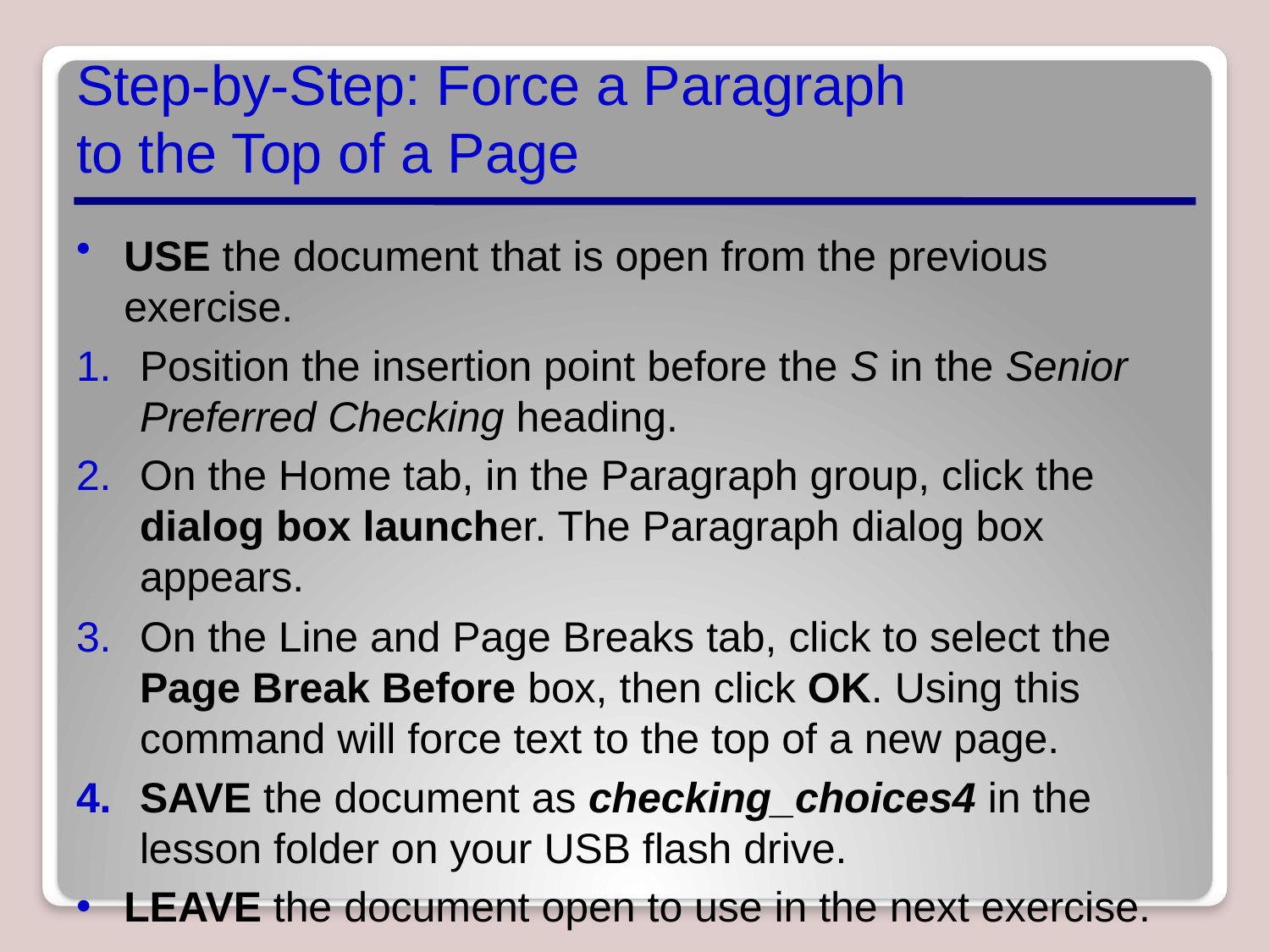

# Step-by-Step: Force a Paragraph to the Top of a Page
USE the document that is open from the previous exercise.
Position the insertion point before the S in the Senior Preferred Checking heading.
On the Home tab, in the Paragraph group, click the dialog box launcher. The Paragraph dialog box appears.
On the Line and Page Breaks tab, click to select the Page Break Before box, then click OK. Using this command will force text to the top of a new page.
SAVE the document as checking_choices4 in the lesson folder on your USB flash drive.
LEAVE the document open to use in the next exercise.